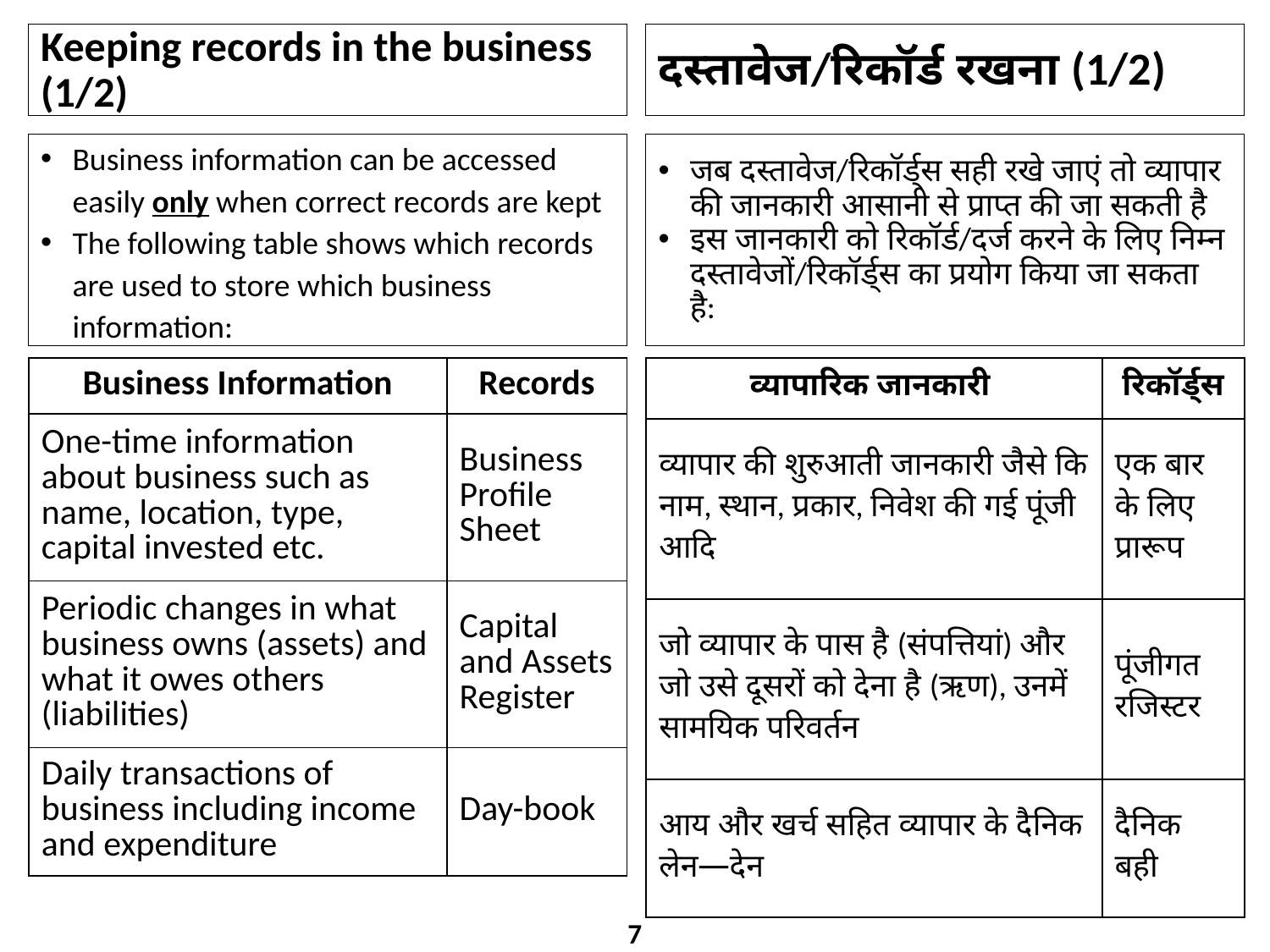

# Keeping records in the business (1/2)
दस्तावेज/रिकॉर्ड रखना (1/2)
Business information can be accessed easily only when correct records are kept
The following table shows which records are used to store which business information:
जब दस्तावेज/रिकॉर्ड्स सही रखे जाएं तो व्यापार की जानकारी आसानी से प्राप्त की जा सकती है
इस जानकारी को रिकॉर्ड/दर्ज करने के लिए निम्न दस्तावेजों/रिकॉर्ड्स का प्रयोग किया जा सकता है:
| Business Information | Records |
| --- | --- |
| One-time information about business such as name, location, type, capital invested etc. | Business Profile Sheet |
| Periodic changes in what business owns (assets) and what it owes others (liabilities) | Capital and Assets Register |
| Daily transactions of business including income and expenditure | Day-book |
| व्यापारिक जानकारी | रिकॉर्ड्स |
| --- | --- |
| व्यापार की शुरुआती जानकारी जैसे कि नाम, स्थान, प्रकार, निवेश की गई पूंजी आदि | एक बार के लिए प्रारूप |
| जो व्यापार के पास है (सं​पत्तियां) और जो उसे दूसरों को देना है (ऋण), उनमें सामयिक परिवर्तन | पूंजीगत रजिस्टर |
| आय और खर्च सहित व्यापार के दैनिक लेन—देन | दैनिक बही |
7